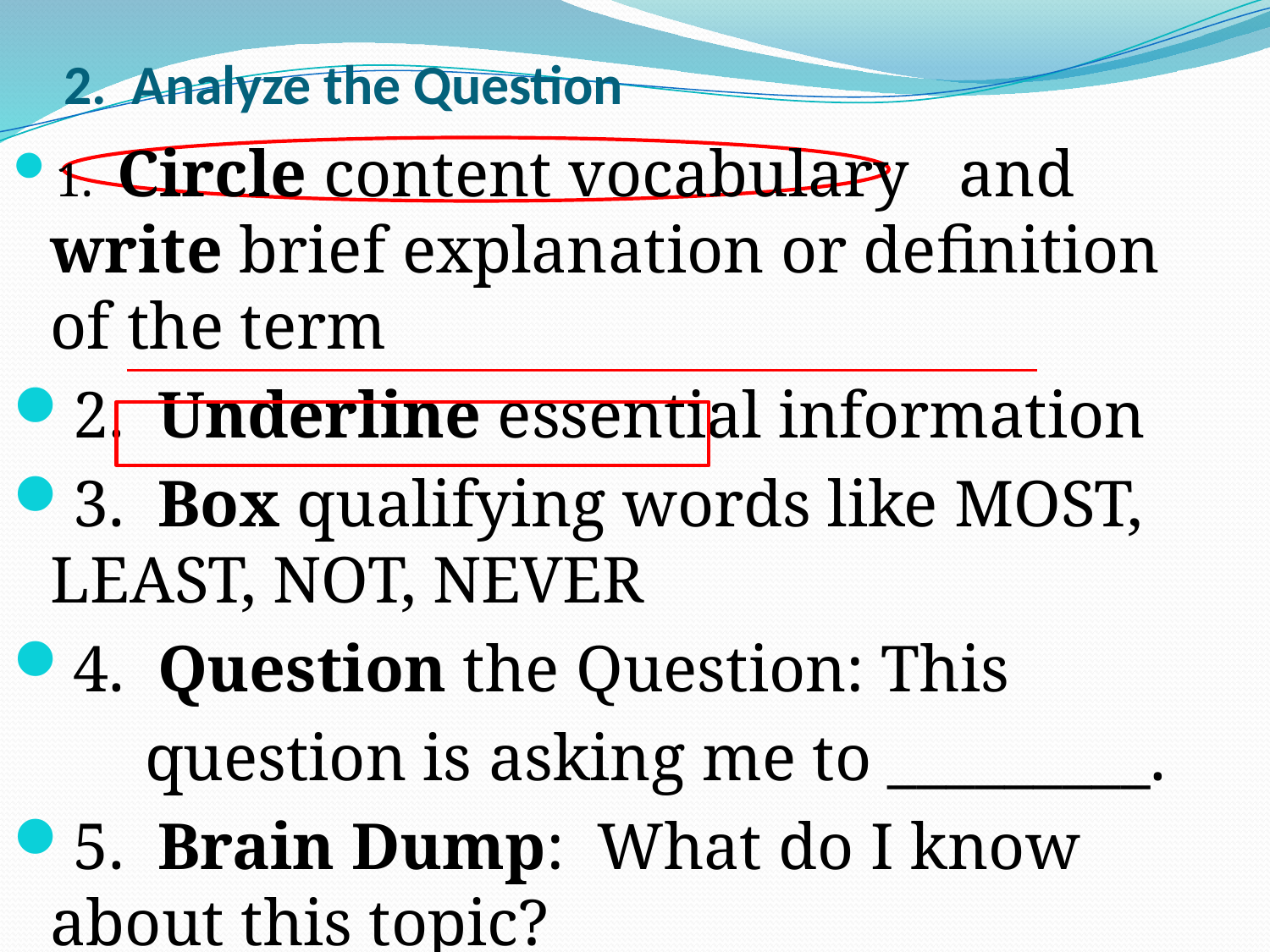

# 2.  Analyze the Question
1.  Circle content vocabulary   and write brief explanation or definition of the term
2.  Underline essential information
3.  Box qualifying words like MOST, LEAST, NOT, NEVER
4.  Question the Question: This
        question is asking me to _________.
5.  Brain Dump:  What do I know about this topic?